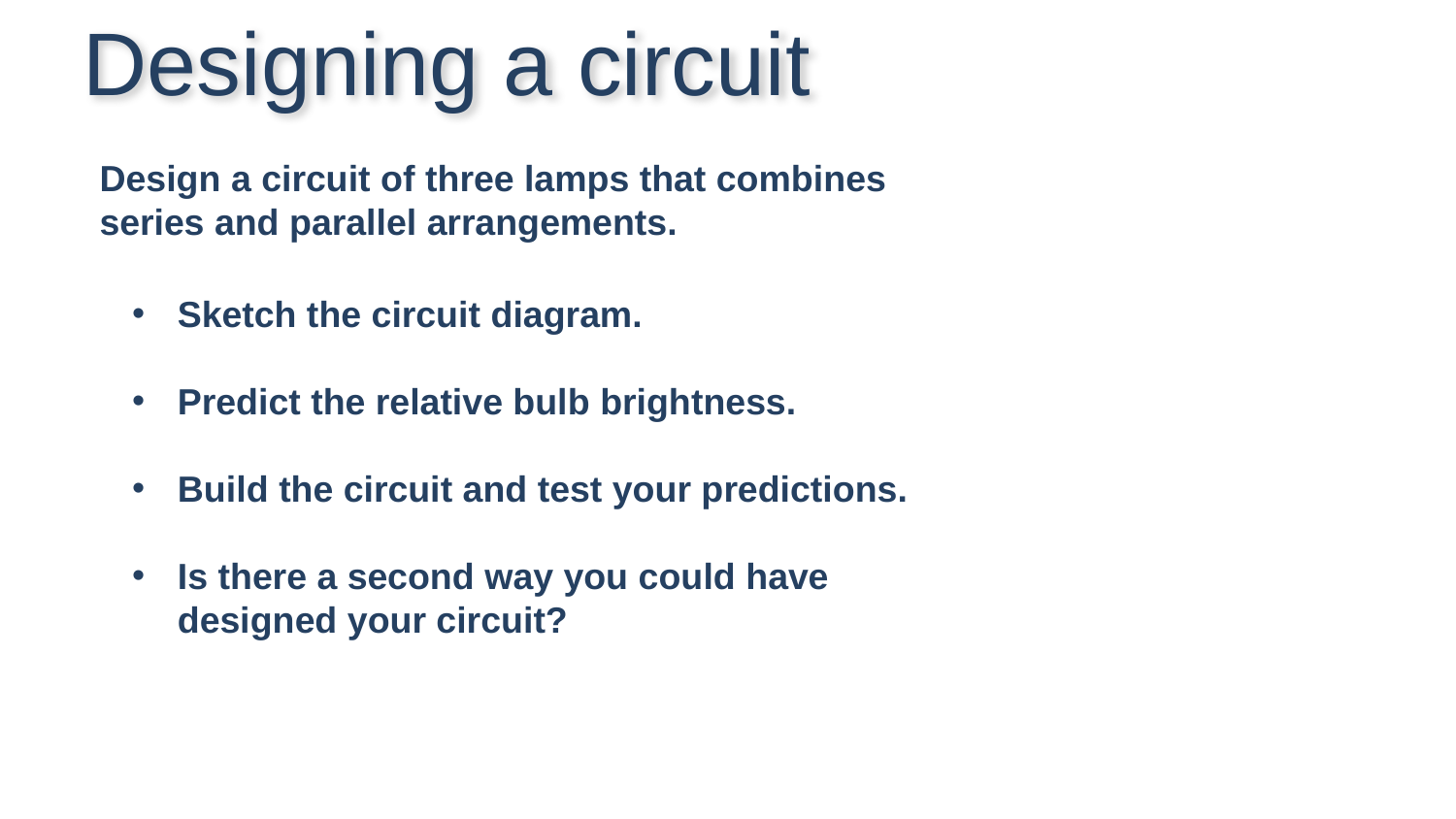

Designing a circuit
Design a circuit of three lamps that combines series and parallel arrangements.

Sketch the circuit diagram.

Predict the relative bulb brightness.

Build the circuit and test your predictions.

Is there a second way you could have designed your circuit?